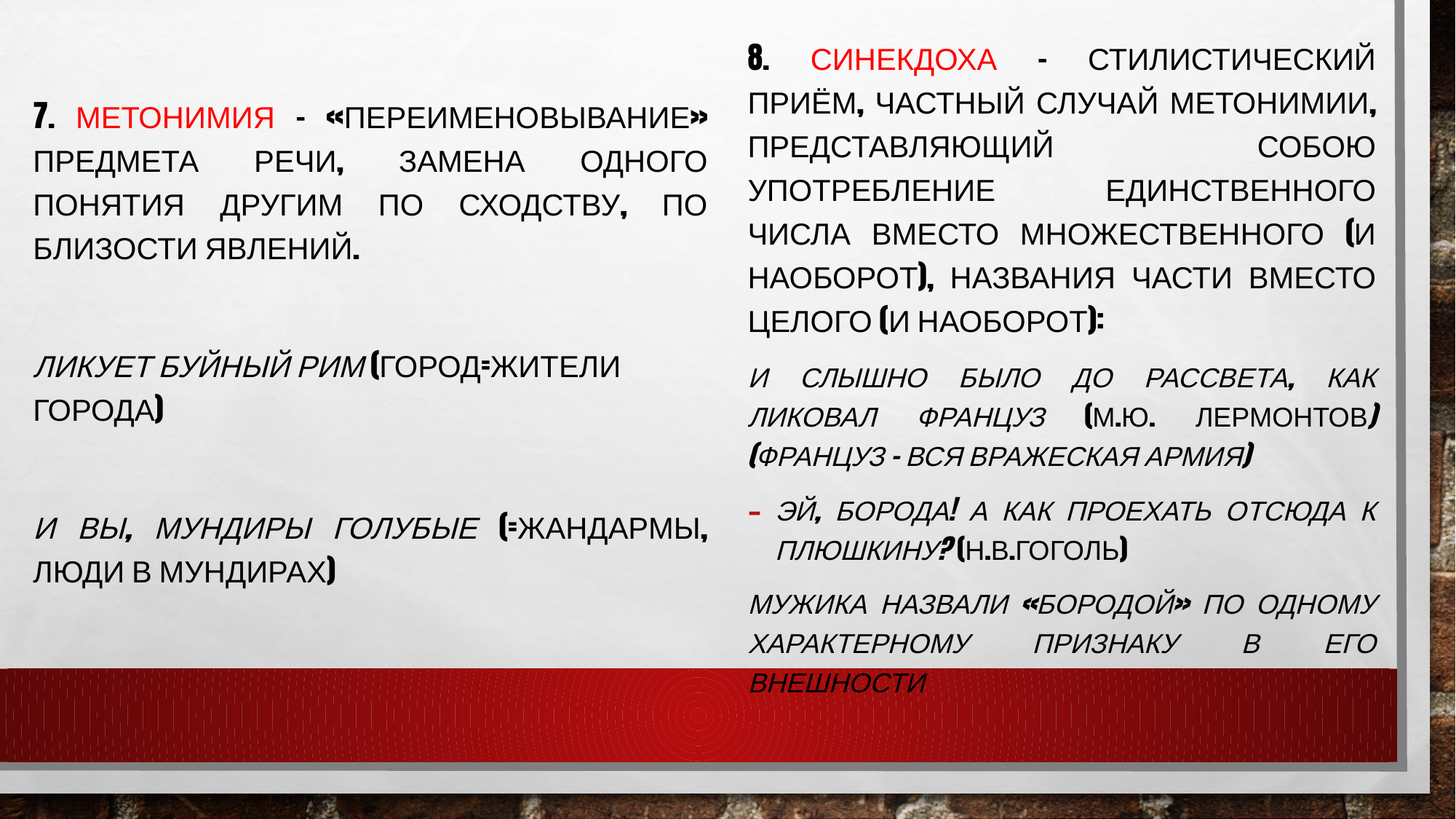

7. Метонимия – «переименовывание» предмета речи, замена одного понятия другим по сходству, по близости явлений.

Ликует буйный рим (город=жители города)

И вы, мундиры голубые (=жандармы, люди в мундирах)
8. Синекдоха – стилистический приём, частный случай метонимии, представляющий собою употребление единственного числа вместо множественного (и наоборот), названия части вместо целого (и наоборот):
И слышно было до рассвета, как ликовал француз (м.ю. лермонтов) (француз – вся вражеская армия)
эй, борода! А как проехать отсюда к Плюшкину? (н.в.гоголь)
Мужика назвали «бородой» по одному характерному признаку в его внешности